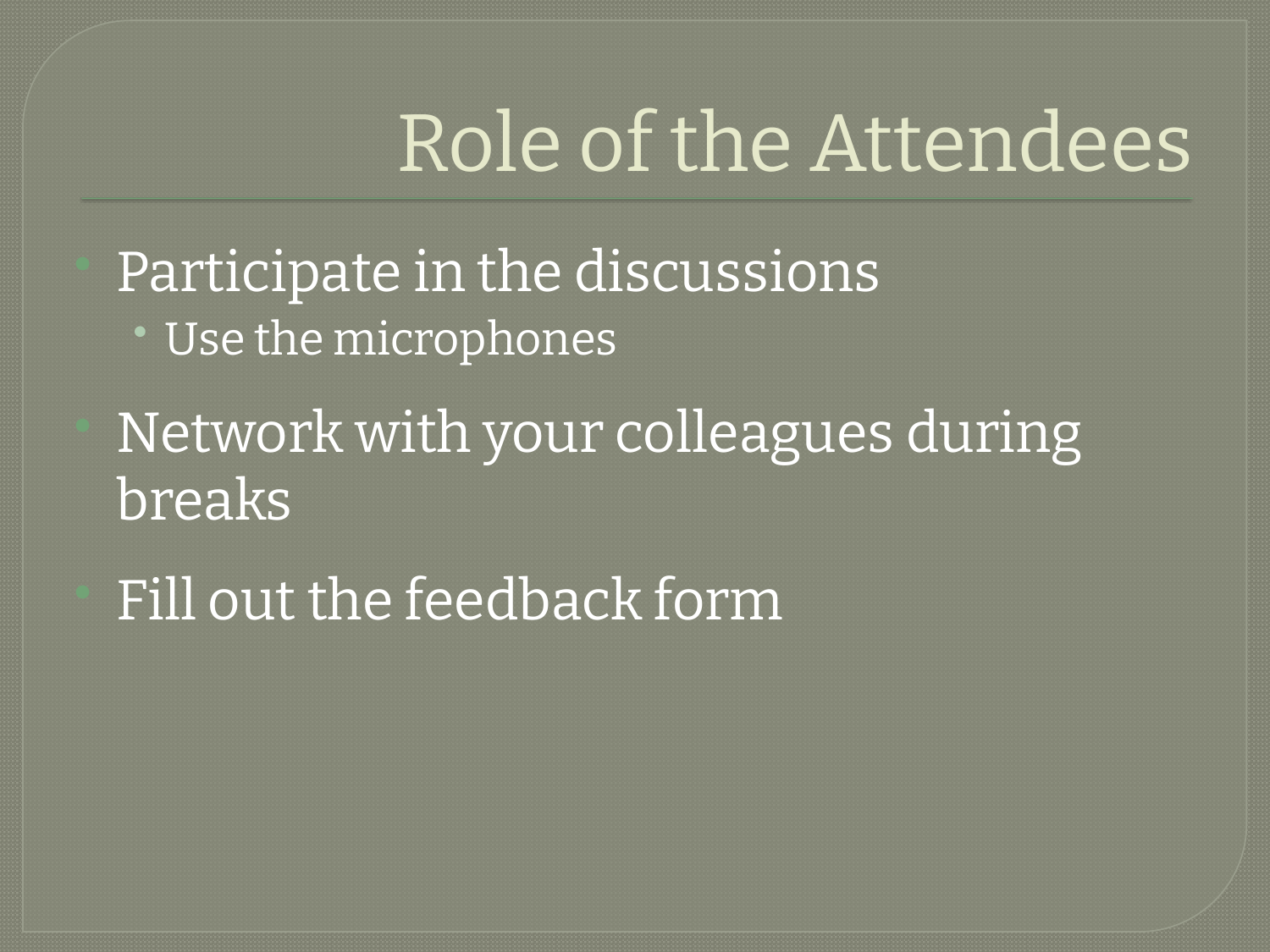

# Role of the Attendees
Participate in the discussions
Use the microphones
Network with your colleagues during breaks
Fill out the feedback form